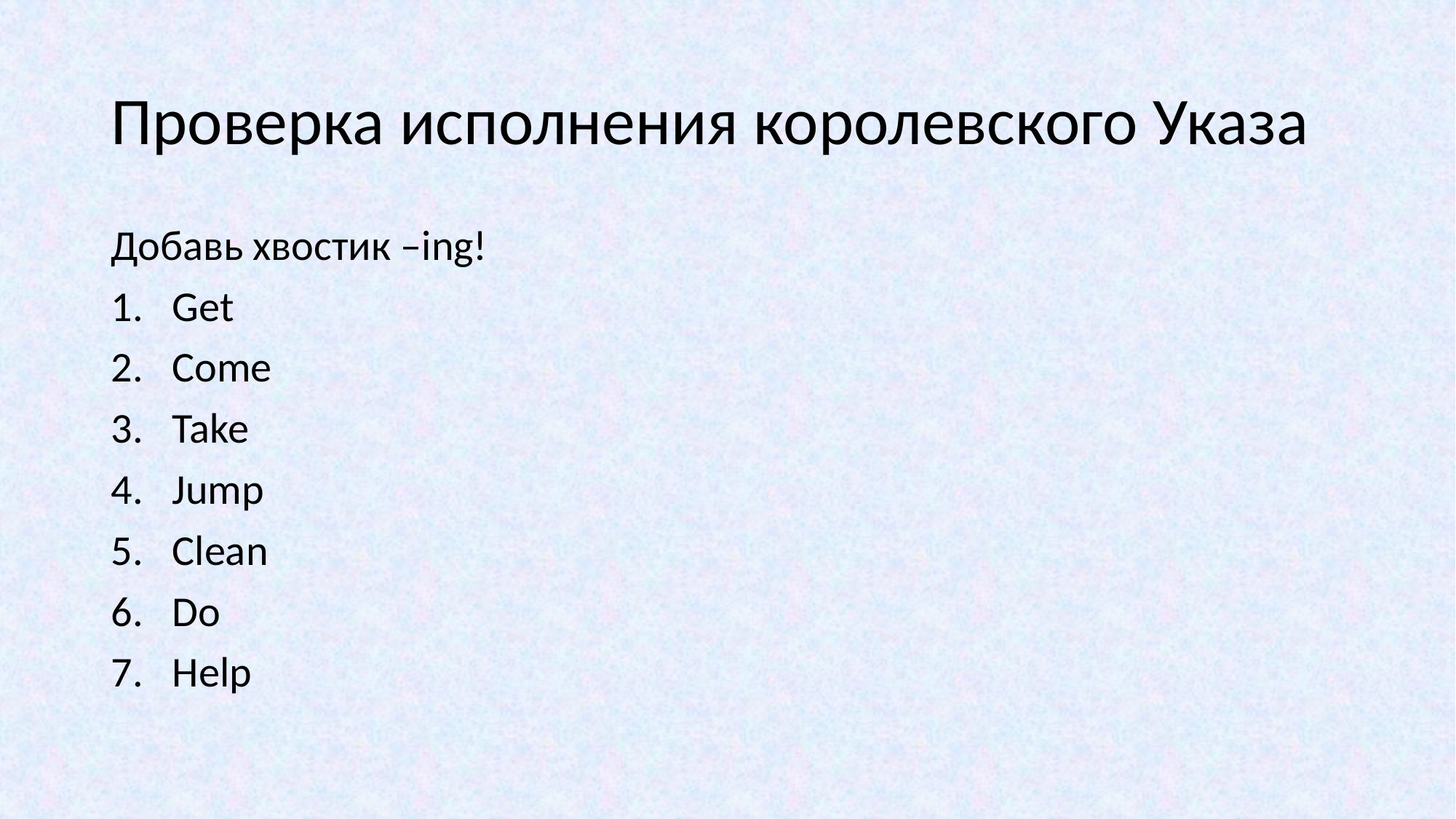

# Проверка исполнения королевского Указа
Добавь хвостик –ing!
Get
Come
Take
Jump
Clean
Do
Help